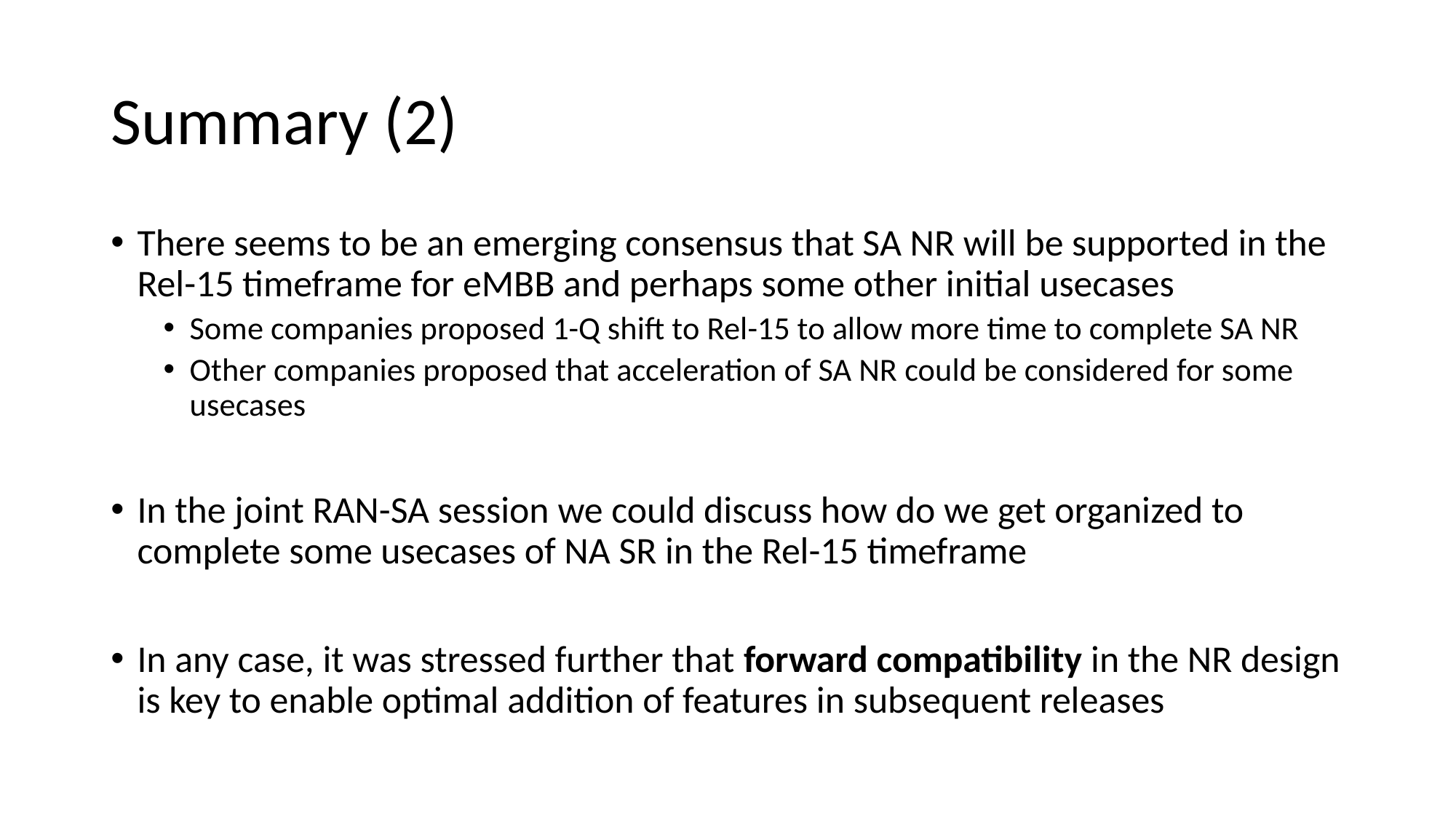

# Summary (2)
There seems to be an emerging consensus that SA NR will be supported in the Rel-15 timeframe for eMBB and perhaps some other initial usecases
Some companies proposed 1-Q shift to Rel-15 to allow more time to complete SA NR
Other companies proposed that acceleration of SA NR could be considered for some usecases

In the joint RAN-SA session we could discuss how do we get organized to complete some usecases of NA SR in the Rel-15 timeframe

In any case, it was stressed further that forward compatibility in the NR design is key to enable optimal addition of features in subsequent releases